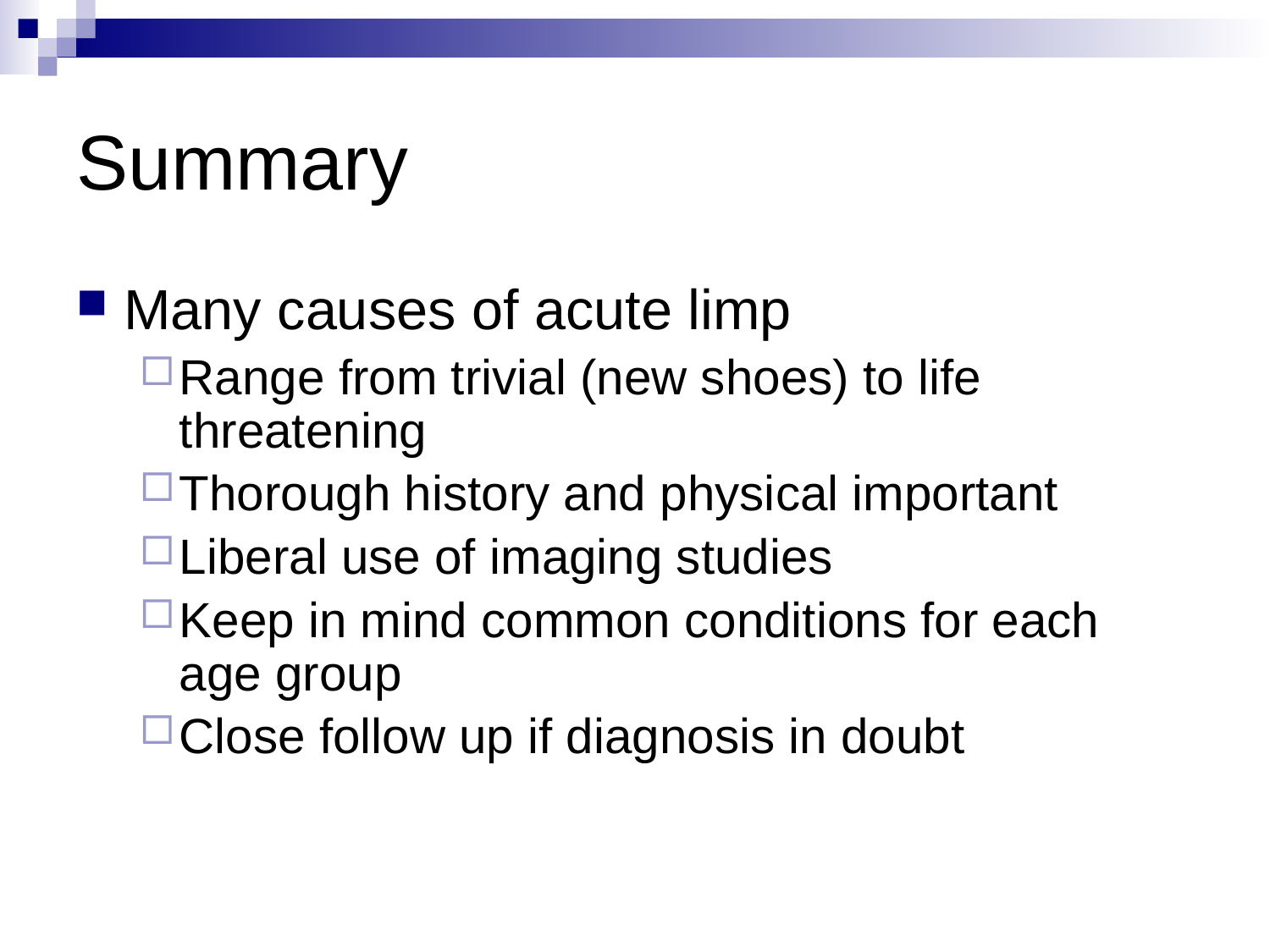

# Summary
Many causes of acute limp
Range from trivial (new shoes) to life threatening
Thorough history and physical important
Liberal use of imaging studies
Keep in mind common conditions for each age group
Close follow up if diagnosis in doubt